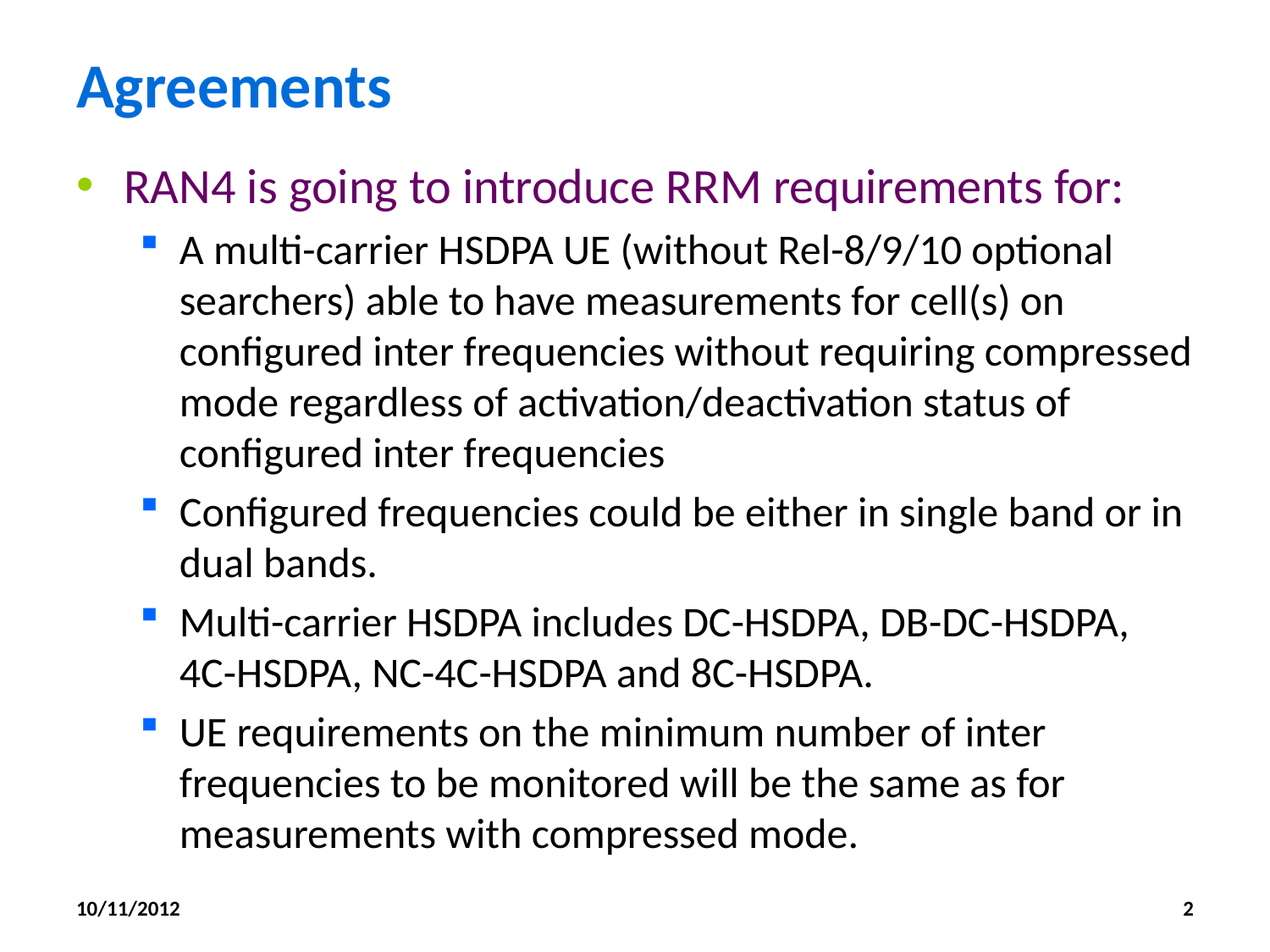

# Agreements
RAN4 is going to introduce RRM requirements for:
A multi-carrier HSDPA UE (without Rel-8/9/10 optional searchers) able to have measurements for cell(s) on configured inter frequencies without requiring compressed mode regardless of activation/deactivation status of configured inter frequencies
Configured frequencies could be either in single band or in dual bands.
Multi-carrier HSDPA includes DC-HSDPA, DB-DC-HSDPA, 4C-HSDPA, NC-4C-HSDPA and 8C-HSDPA.
UE requirements on the minimum number of inter frequencies to be monitored will be the same as for measurements with compressed mode.

10/11/2012
2